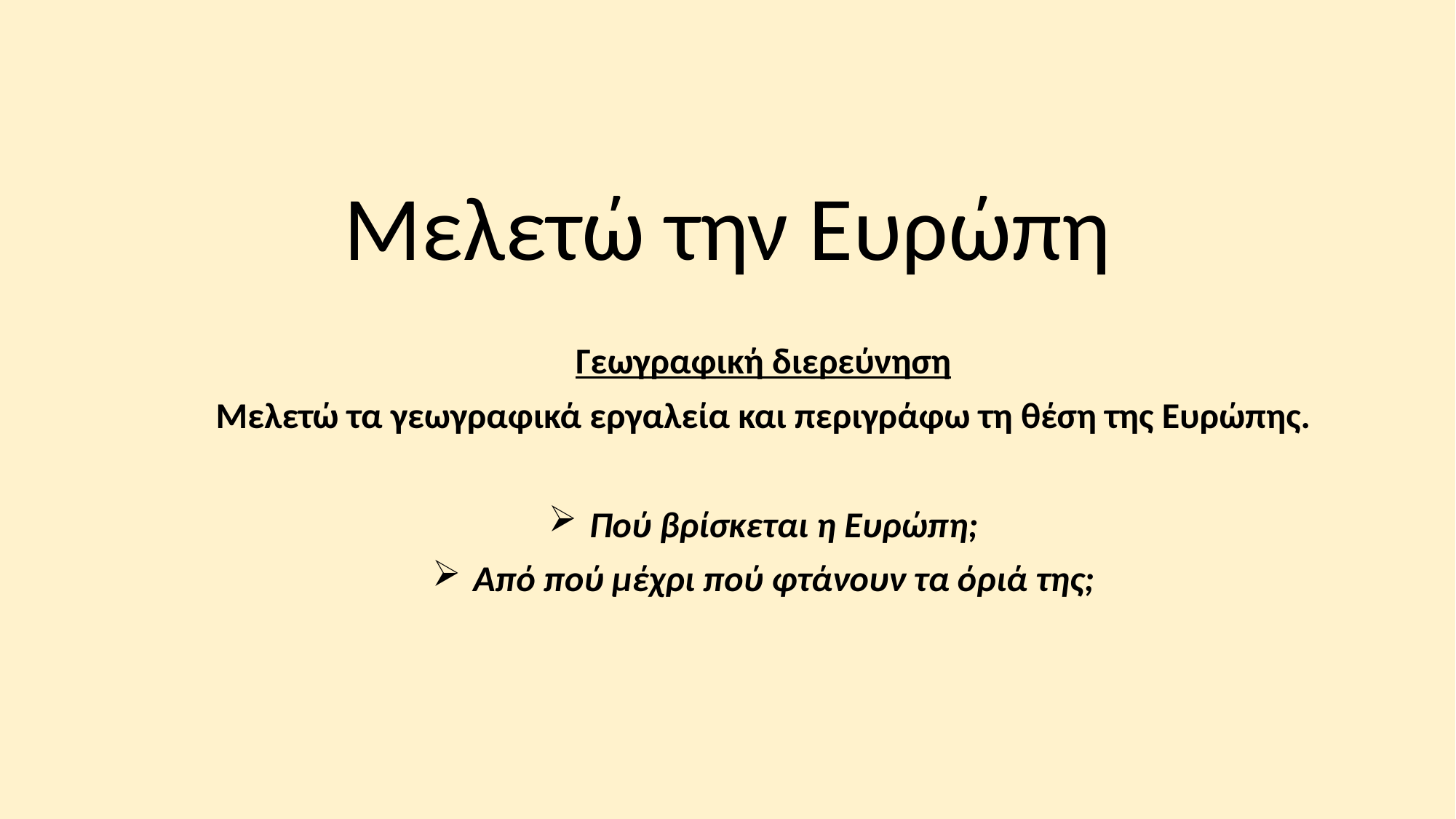

# Μελετώ την Ευρώπη
Γεωγραφική διερεύνηση
Μελετώ τα γεωγραφικά εργαλεία και περιγράφω τη θέση της Ευρώπης.

Πού βρίσκεται η Ευρώπη;
Από πού μέχρι πού φτάνουν τα όριά της;